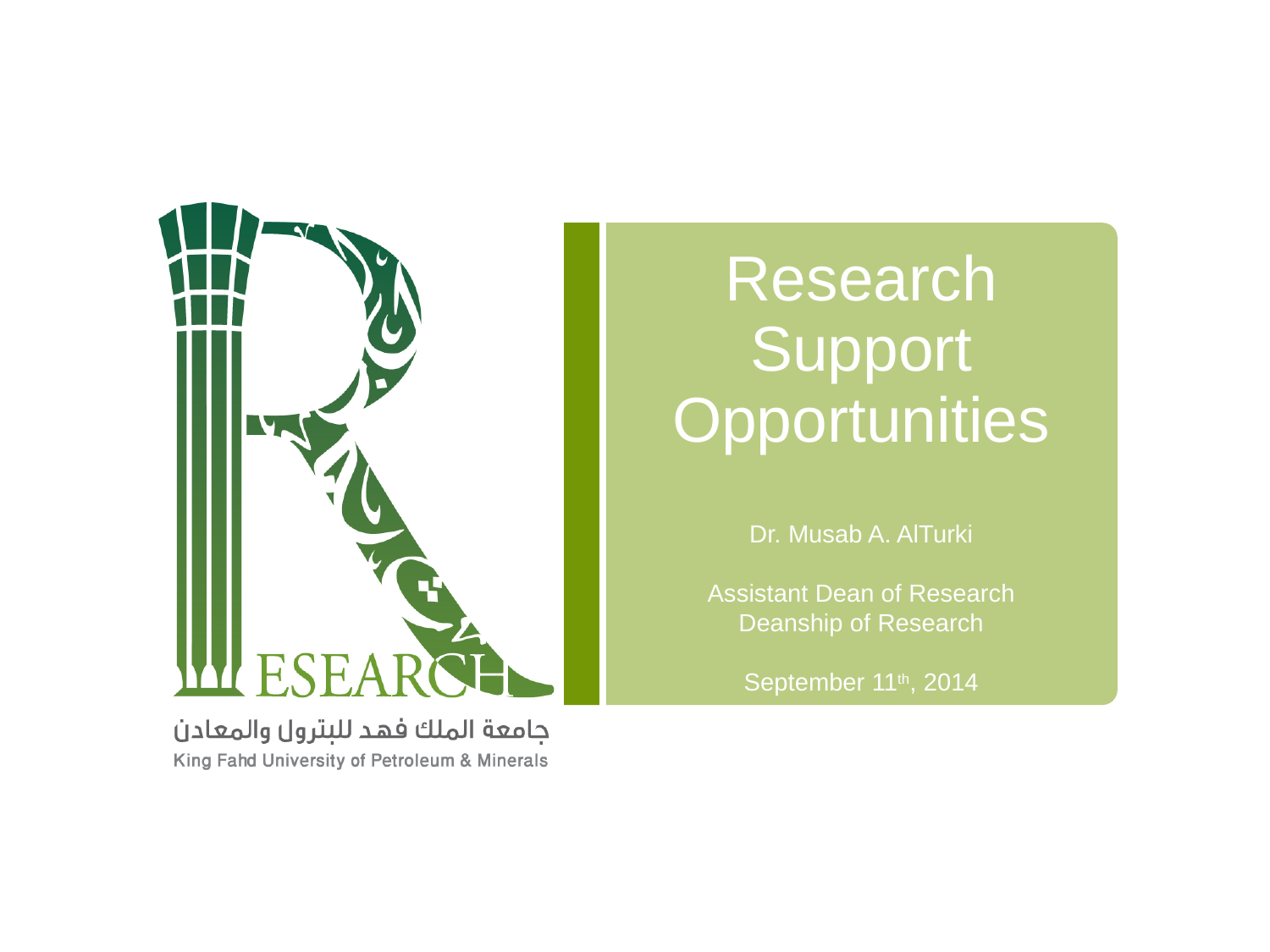

# Research Support Opportunities
Dr. Musab A. AlTurki

Assistant Dean of Research
Deanship of Research

September 11th, 2014